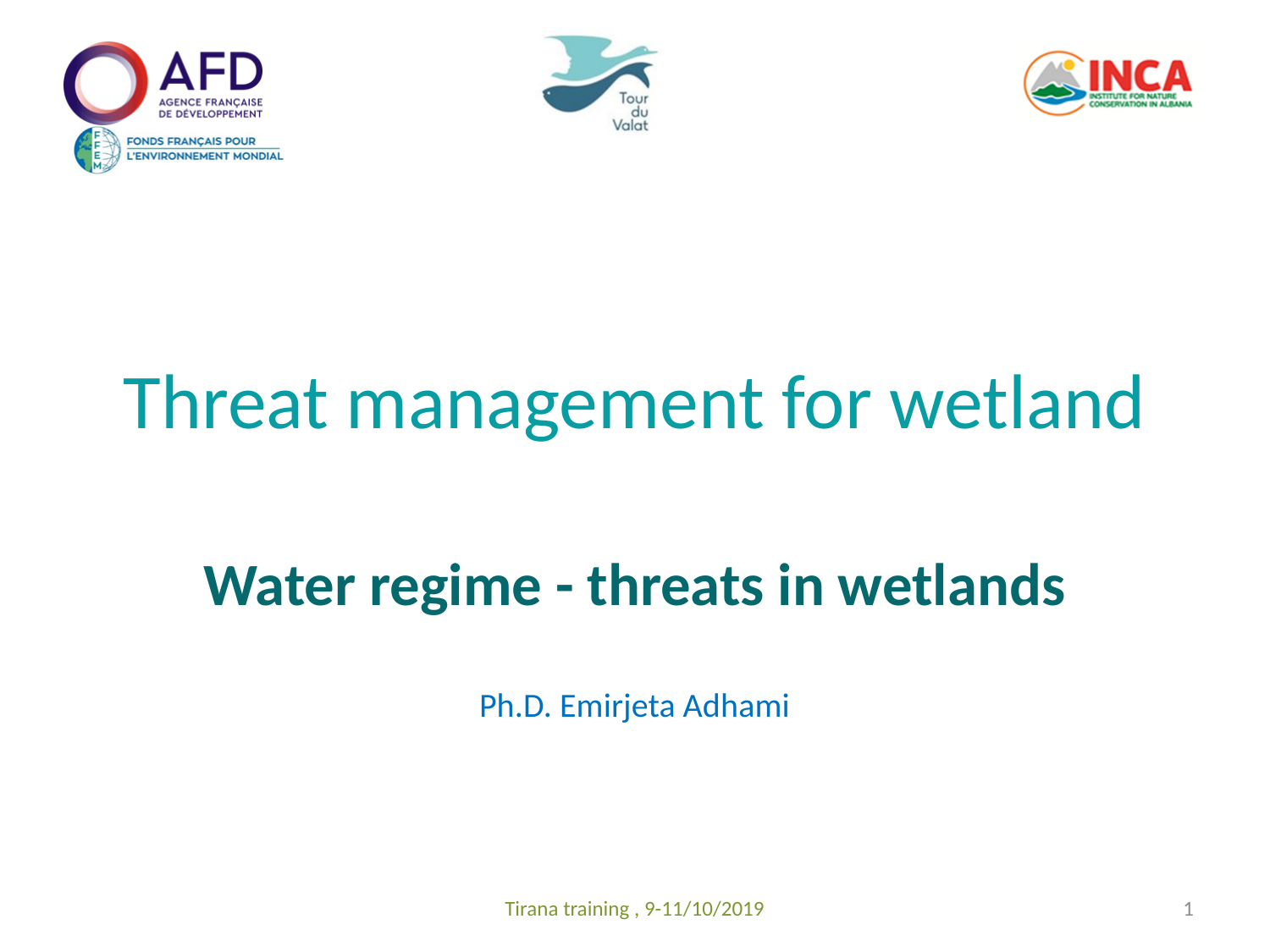

# Threat management for wetland
Water regime - threats in wetlands

Ph.D. Emirjeta Adhami
Tirana training , 9-11/10/2019
1